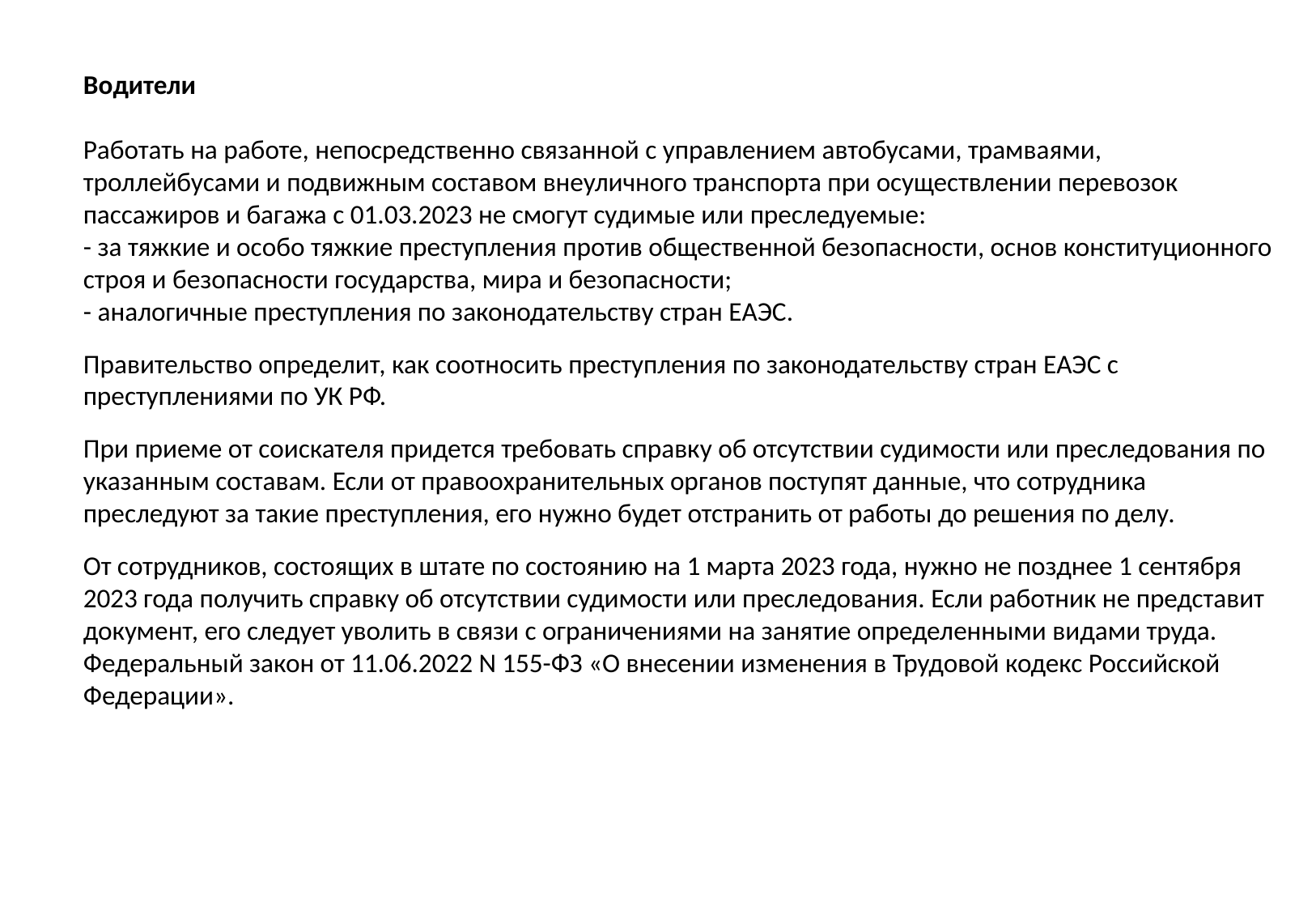

Водители

Работать на работе, непосредственно связанной с управлением автобусами, трамваями, троллейбусами и подвижным составом внеуличного транспорта при осуществлении перевозок пассажиров и багажа с 01.03.2023 не смогут судимые или преследуемые:
- за тяжкие и особо тяжкие преступления против общественной безопасности, основ конституционного строя и безопасности государства, мира и безопасности;
- аналогичные преступления по законодательству стран ЕАЭС.
Правительство определит, как соотносить преступления по законодательству стран ЕАЭС с преступлениями по УК РФ.
При приеме от соискателя придется требовать справку об отсутствии судимости или преследования по указанным составам. Если от правоохранительных органов поступят данные, что сотрудника преследуют за такие преступления, его нужно будет отстранить от работы до решения по делу.
От сотрудников, состоящих в штате по состоянию на 1 марта 2023 года, нужно не позднее 1 сентября 2023 года получить справку об отсутствии судимости или преследования. Если работник не представит документ, его следует уволить в связи с ограничениями на занятие определенными видами труда. Федеральный закон от 11.06.2022 N 155-ФЗ «О внесении изменения в Трудовой кодекс Российской Федерации».